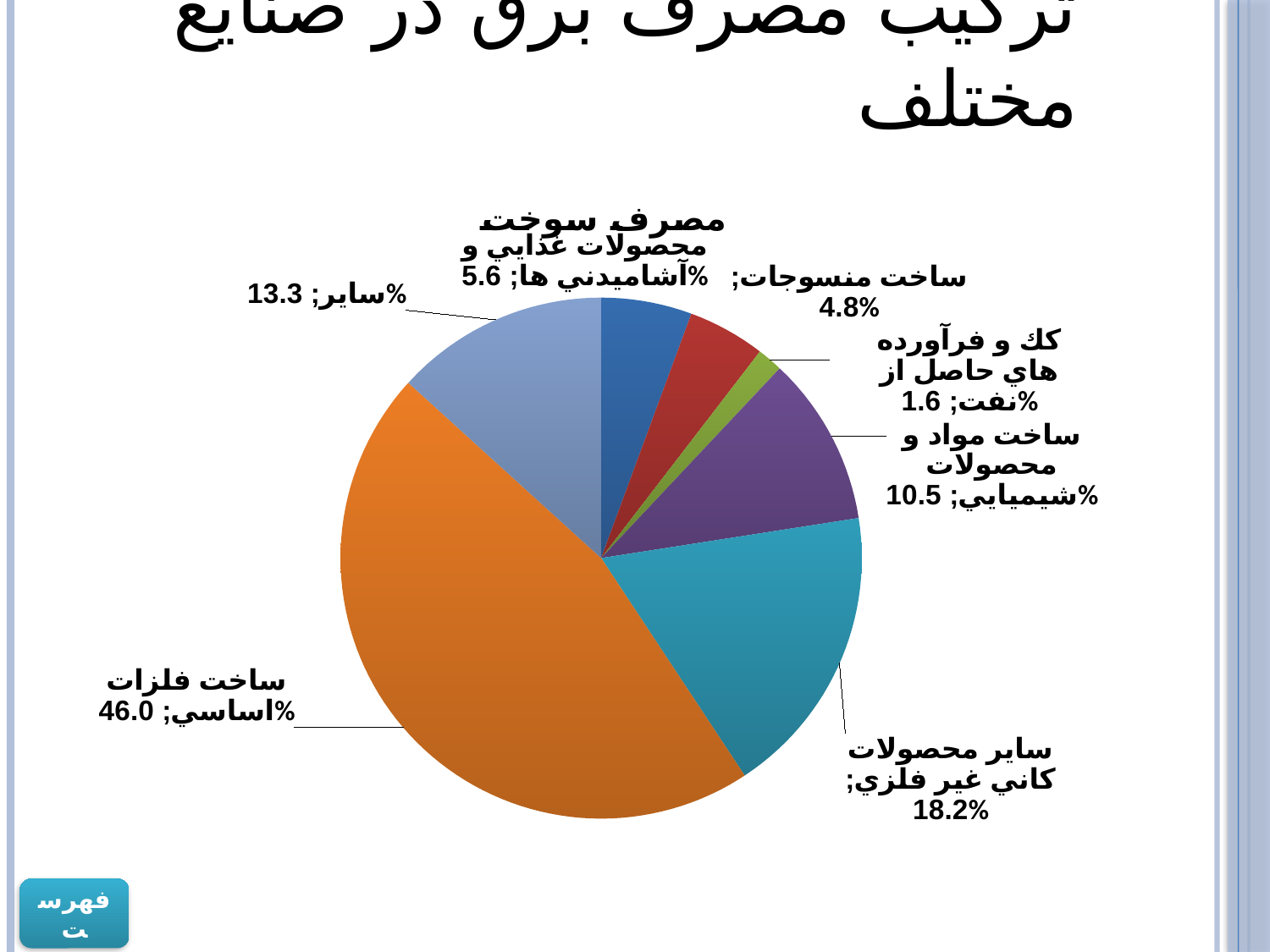

# ترکیب مصرف برق در صنایع مختلف

### Chart

| Category |  |
|---|---|
| محصولات غذايي و آشاميدني ها | 0.05630086449137314 |
| ساخت منسوجات | 0.04796172324760752 |
| كك و فرآورده هاي حاصل از نفت | 0.015870453439728465 |
| ساخت مواد و محصولات شيميايي | 0.10524241795209821 |
| ساير محصولات كاني غير فلزي | 0.18177823232494394 |
| ساخت فلزات اساسي | 0.4603299454095122 |
| سایر | 0.1325163631347439 |

### Chart: مصرف سوخت

| Category |
|---|

فهرست